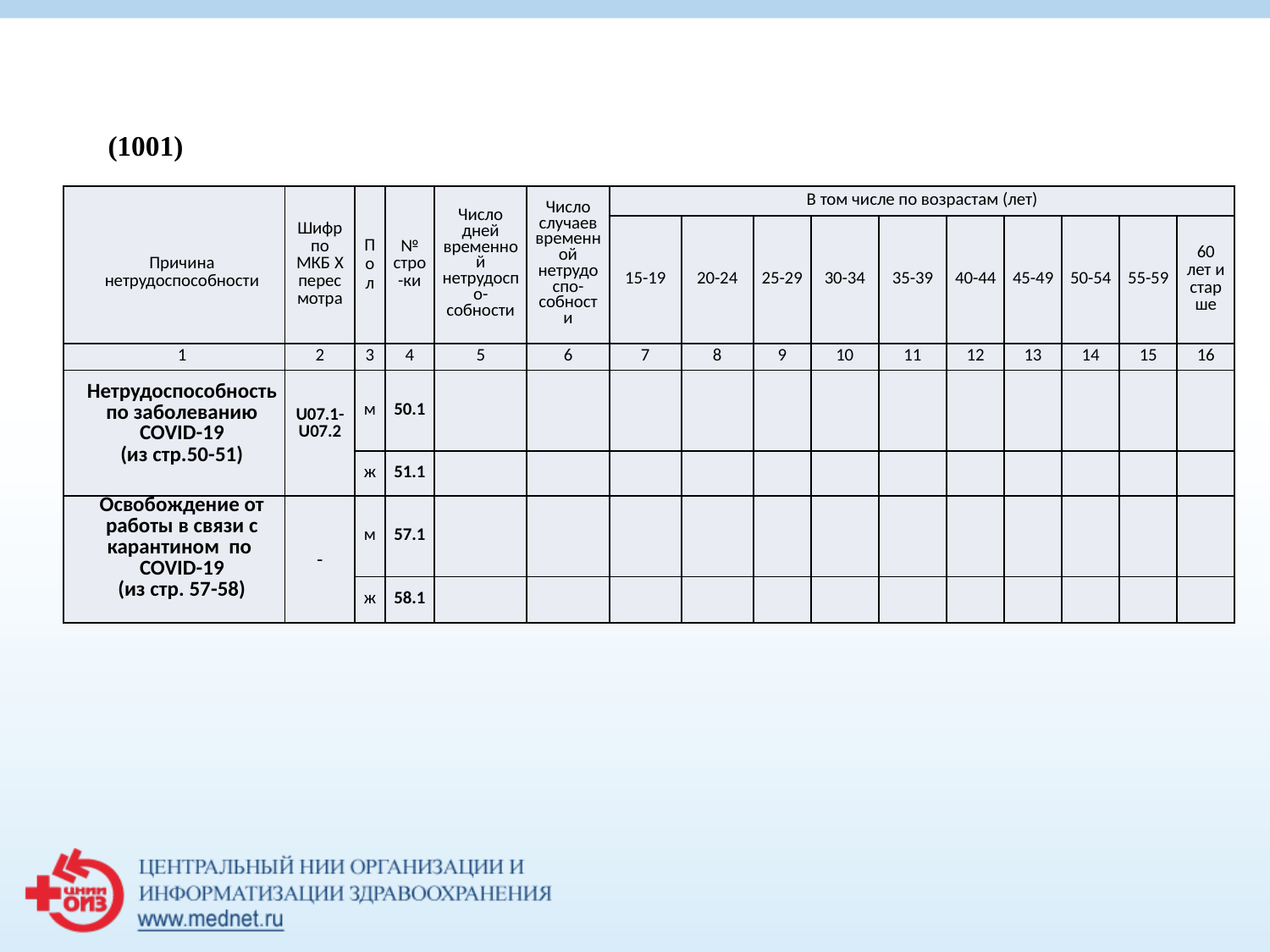

# (1001)
| Причина нетрудоспособности | Шифр по МКБ Х пересмотра | П о л | № стро-ки | Число дней временной нетрудоспо-собности | Число случаев временной нетрудоспо-собности | В том числе по возрастам (лет) |  |  |  |  |  |  |  |  |  |
| --- | --- | --- | --- | --- | --- | --- | --- | --- | --- | --- | --- | --- | --- | --- | --- |
|  |  |  |  |  |  | 15-19 | 20-24 | 25-29 | 30-34 | 35-39 | 40-44 | 45-49 | 50-54 | 55-59 | 60 лет и старше |
| 1 | 2 | 3 | 4 | 5 | 6 | 7 | 8 | 9 | 10 | 11 | 12 | 13 | 14 | 15 | 16 |
| Нетрудоспособность по заболеванию COVID-19 (из стр.50-51) | U07.1-U07.2 | м | 50.1 |  |  |  |  |  |  |  |  |  |  |  |  |
|  |  | ж | 51.1 |  |  |  |  |  |  |  |  |  |  |  |  |
| Освобождение от работы в связи с карантином по COVID-19 (из стр. 57-58) | - | м | 57.1 |  |  |  |  |  |  |  |  |  |  |  |  |
|  |  | ж | 58.1 |  |  |  |  |  |  |  |  |  |  |  |  |